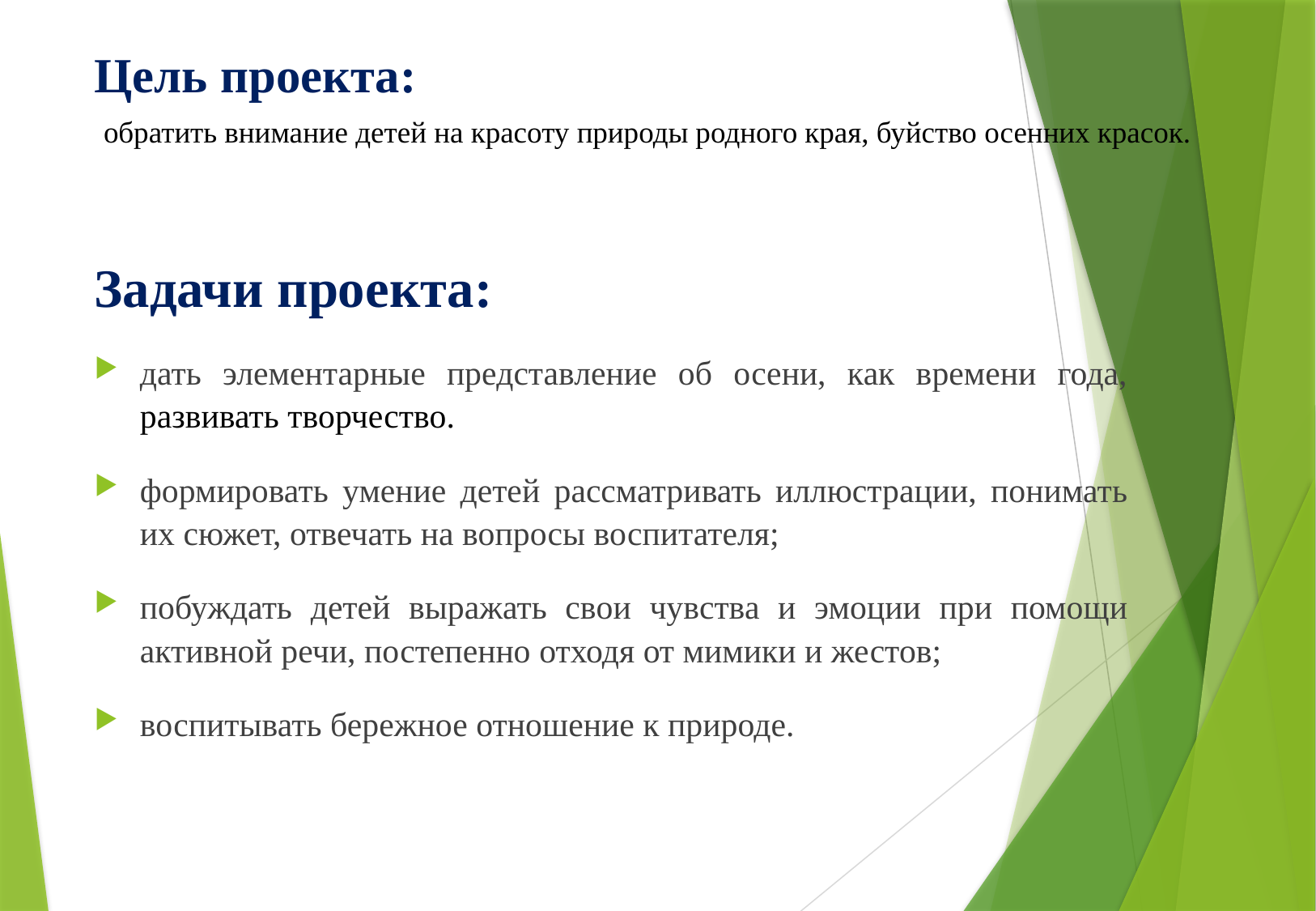

# Цель проекта: обратить внимание детей на красоту природы родного края, буйство осенних красок.
Задачи проекта:
дать элементарные представление об осени, как времени года, развивать творчество.
формировать умение детей рассматривать иллюстрации, понимать их сюжет, отвечать на вопросы воспитателя;
побуждать детей выражать свои чувства и эмоции при помощи активной речи, постепенно отходя от мимики и жестов;
воспитывать бережное отношение к природе.